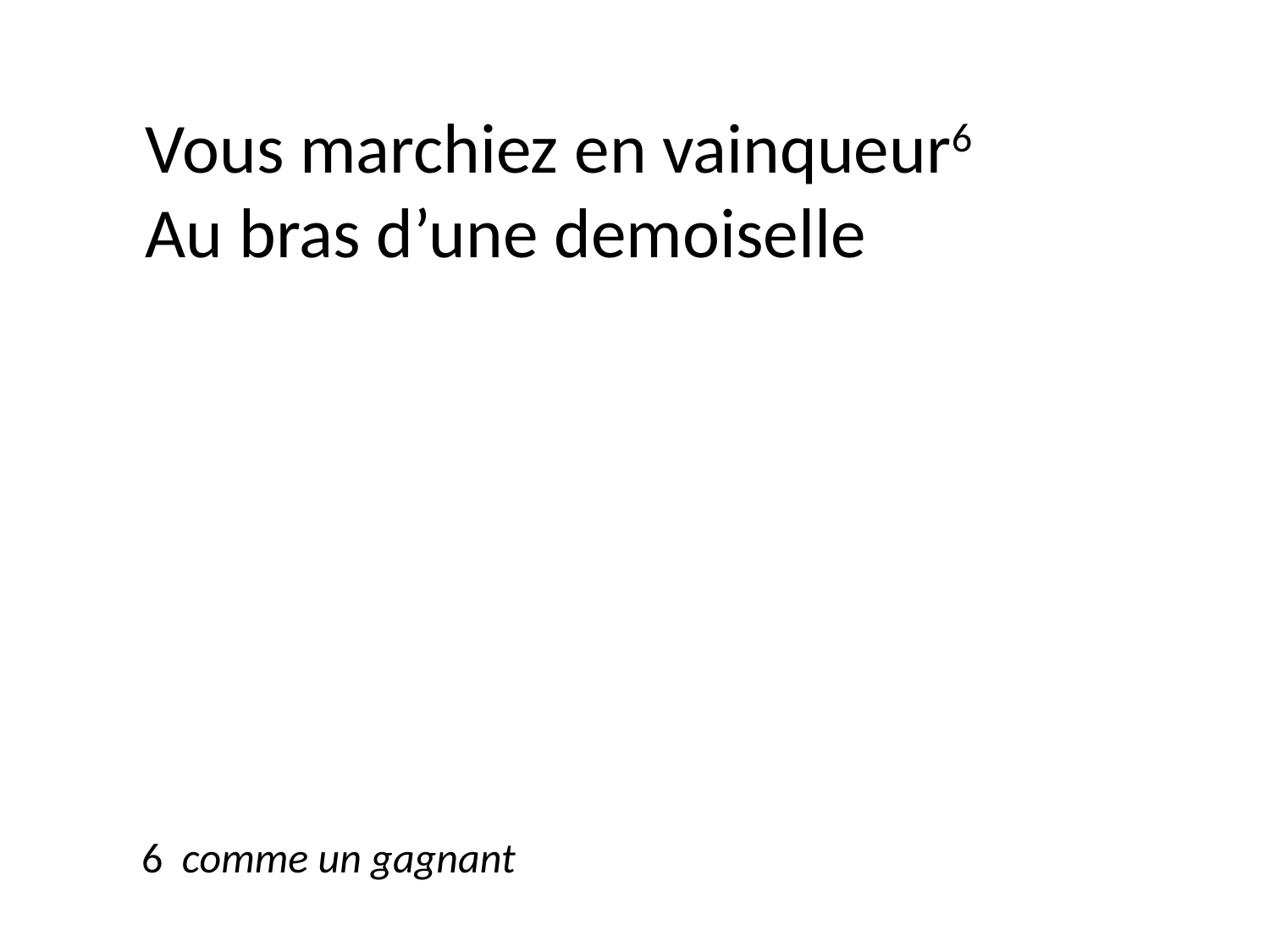

Vous marchiez en vainqueur6
Au bras d’une demoiselle
6  comme un gagnant